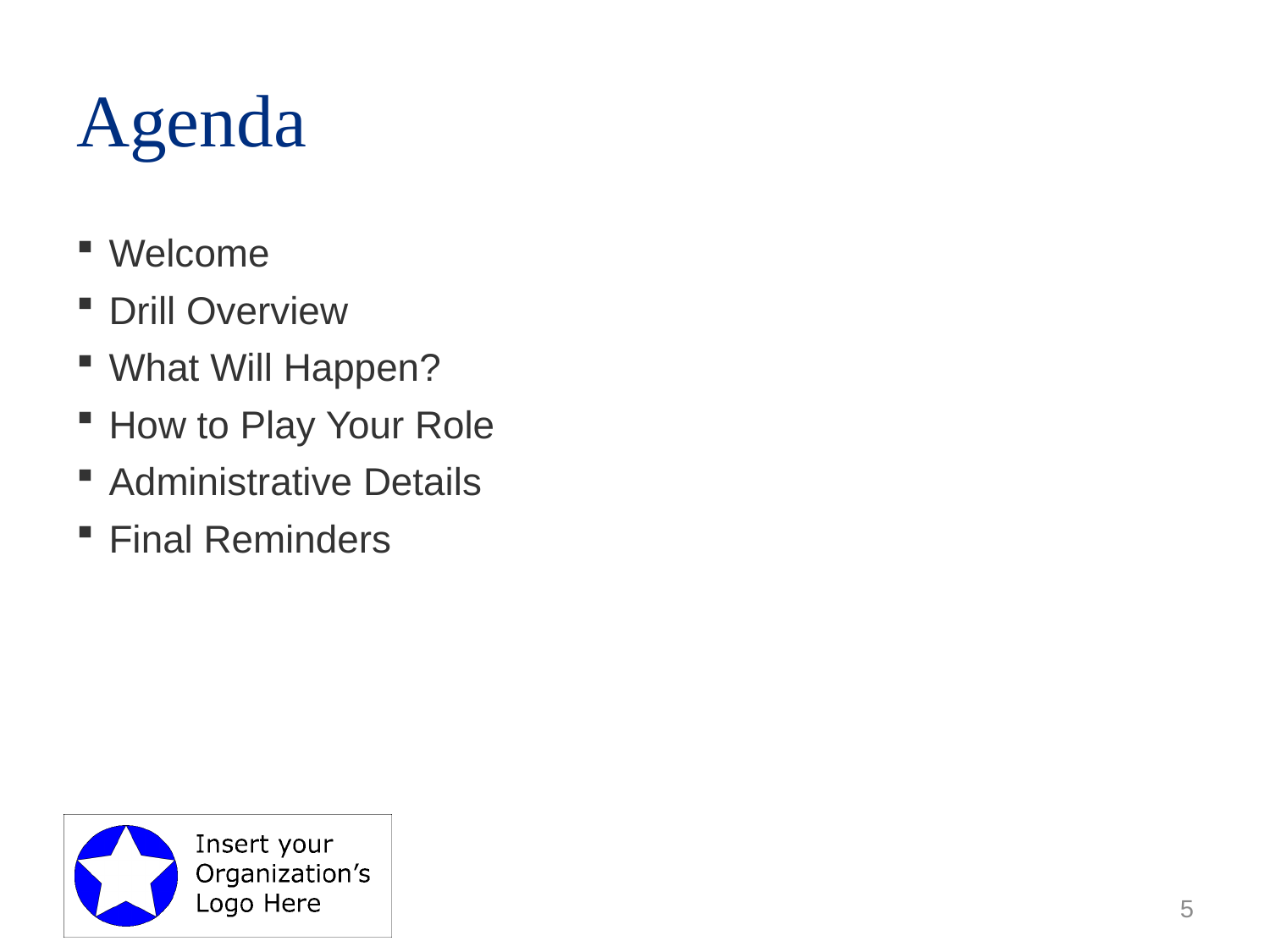

# Agenda
Welcome
Drill Overview
What Will Happen?
How to Play Your Role
Administrative Details
Final Reminders
5